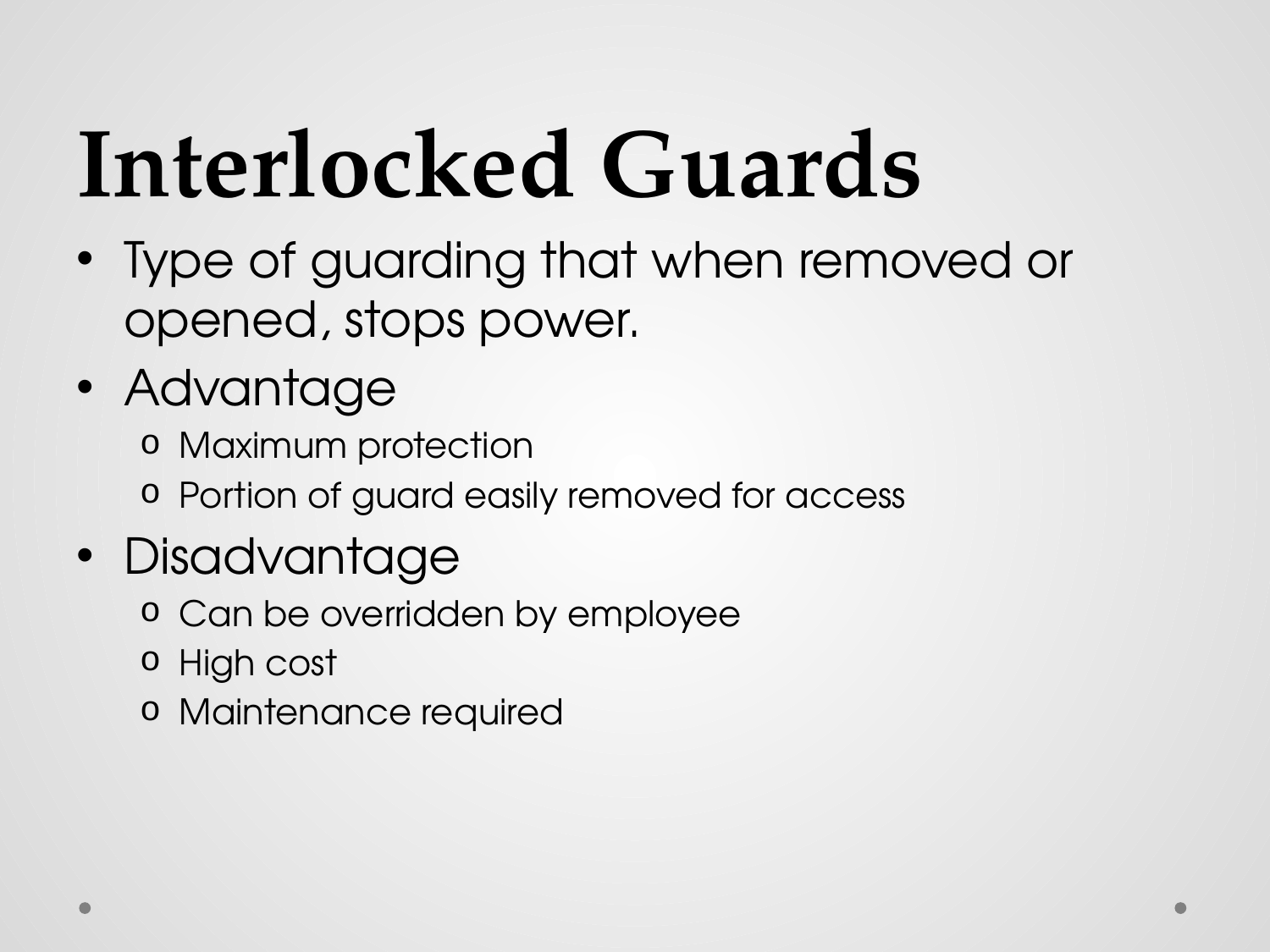

# Interlocked Guards
Type of guarding that when removed or opened, stops power.
Advantage
Maximum protection
Portion of guard easily removed for access
Disadvantage
Can be overridden by employee
High cost
Maintenance required